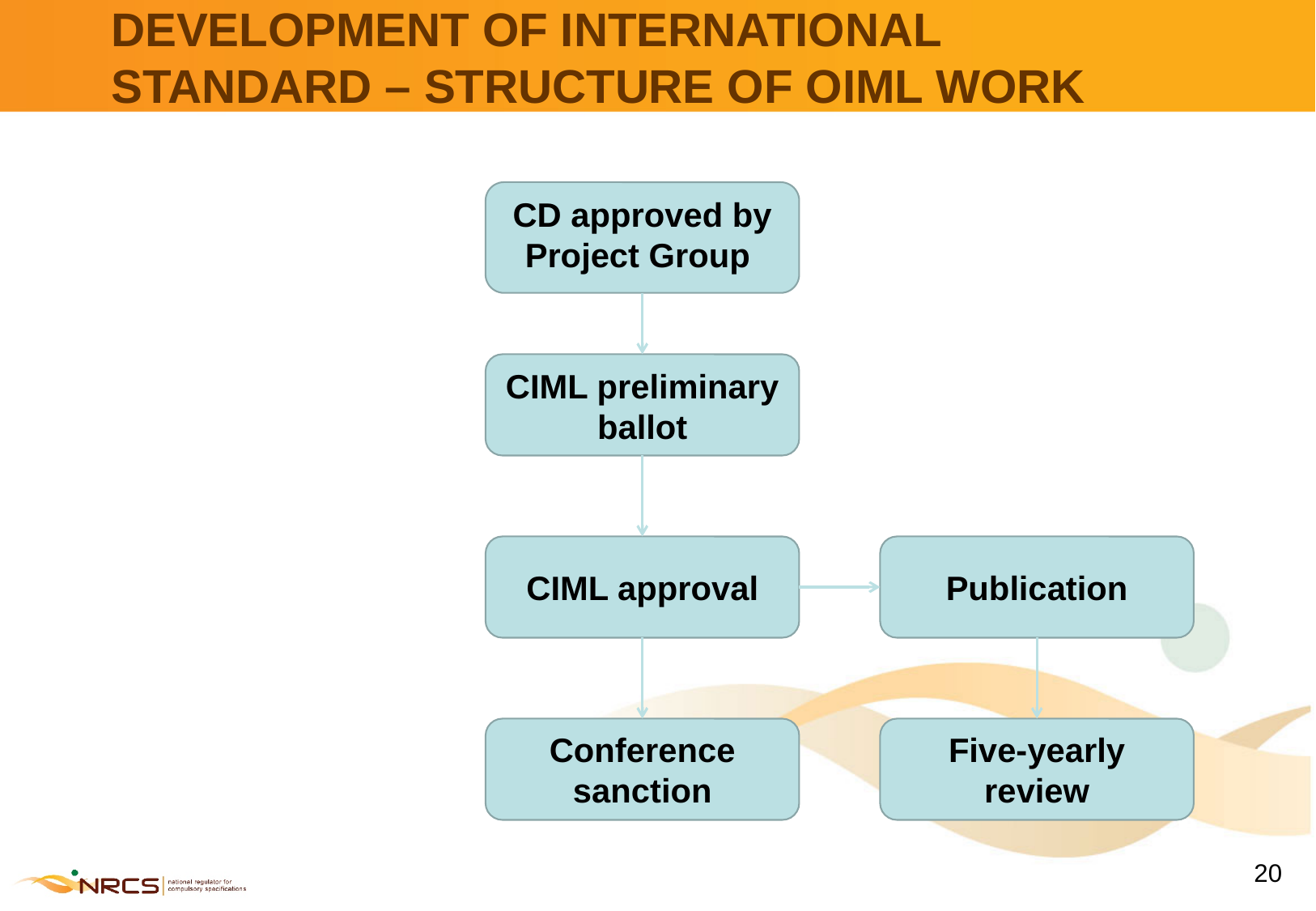

# DEVELOPMENT OF INTERNATIONAL STANDARD – STRUCTURE OF OIML WORK
CD approved by Project Group
CIML preliminary ballot
CIML approval
Publication
Conference sanction
Five-yearly review
20